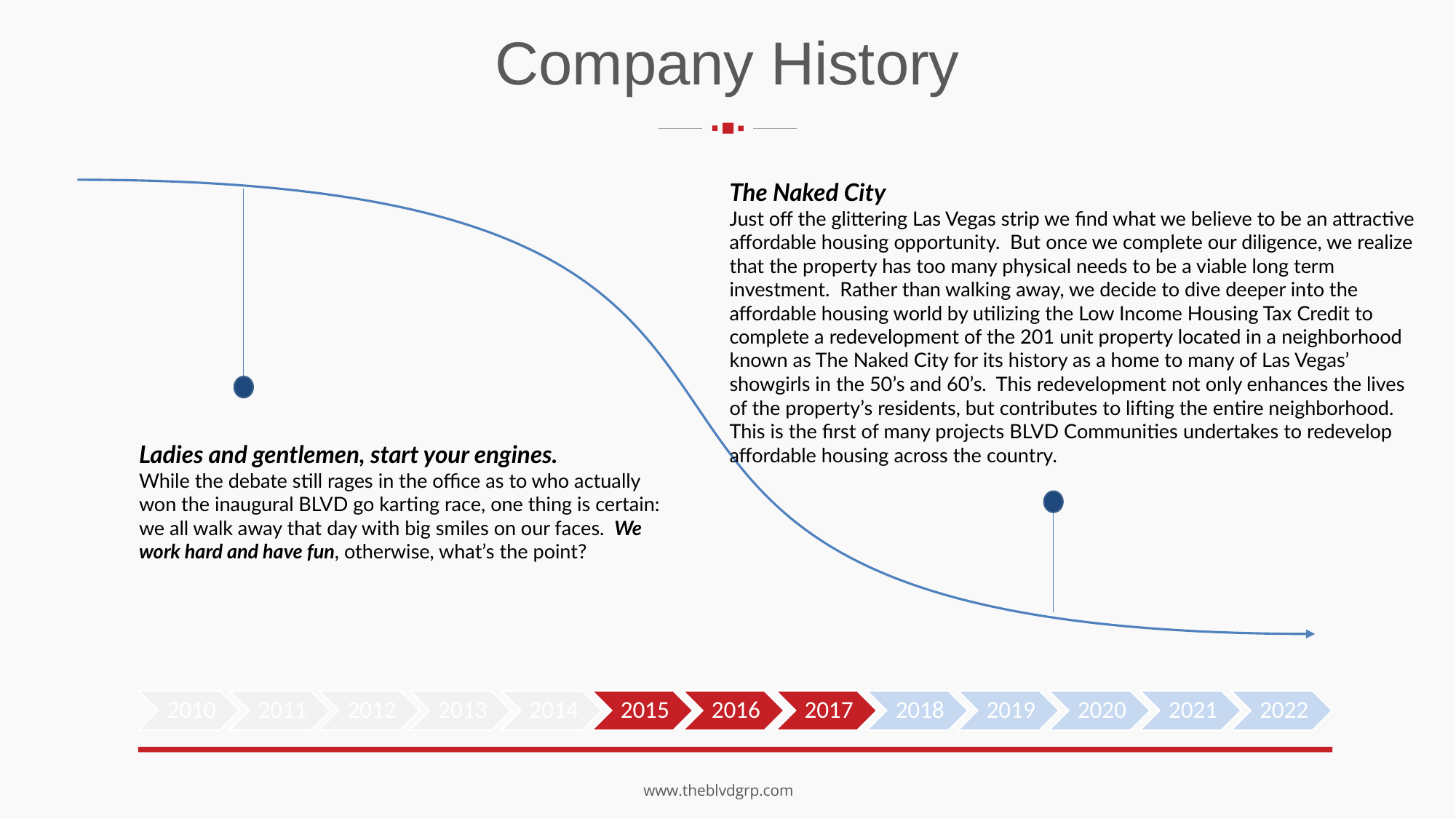

Company History

The Naked City
Just off the glittering Las Vegas strip we find what we believe to be an attractive affordable housing opportunity.  But once we complete our diligence, we realize that the property has too many physical needs to be a viable long term investment.  Rather than walking away, we decide to dive deeper into the affordable housing world by utilizing the Low Income Housing Tax Credit to complete a redevelopment of the 201 unit property located in a neighborhood known as The Naked City for its history as a home to many of Las Vegas’ showgirls in the 50’s and 60’s.  This redevelopment not only enhances the lives of the property’s residents, but contributes to lifting the entire neighborhood.  This is the first of many projects BLVD Communities undertakes to redevelop affordable housing across the country.

Ladies and gentlemen, start your engines.
While the debate still rages in the office as to who actually won the inaugural BLVD go karting race, one thing is certain: we all walk away that day with big smiles on our faces.  We work hard and have fun, otherwise, what’s the point?

2010
2011
2012
2013
2014
2015
2016
2017
2018
2019
2020
2021
2022

www.theblvdgrp.com